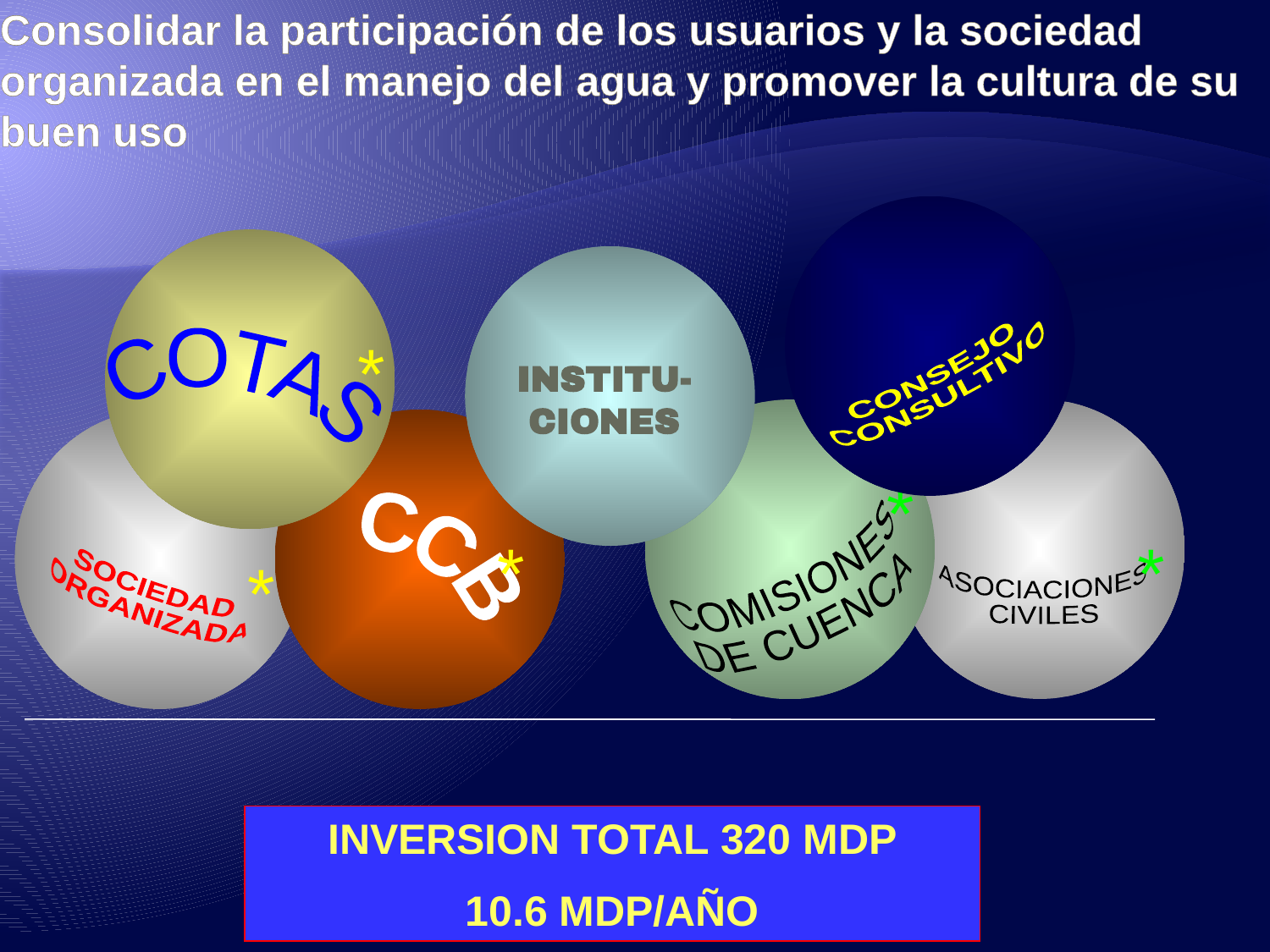

# Consolidar la participación de los usuarios y la sociedad organizada en el manejo del agua y promover la cultura de su buen uso

CONSEJO
CONSULTIVO

COTAS
*

INSTITU-CIONES

ASOCIACIONES
CIVILES
*

COMISIONES
DE CUENCA
*

SOCIEDAD
ORGANIZADA
*

*
CCB

INVERSION TOTAL 320 MDP
10.6 MDP/AÑO